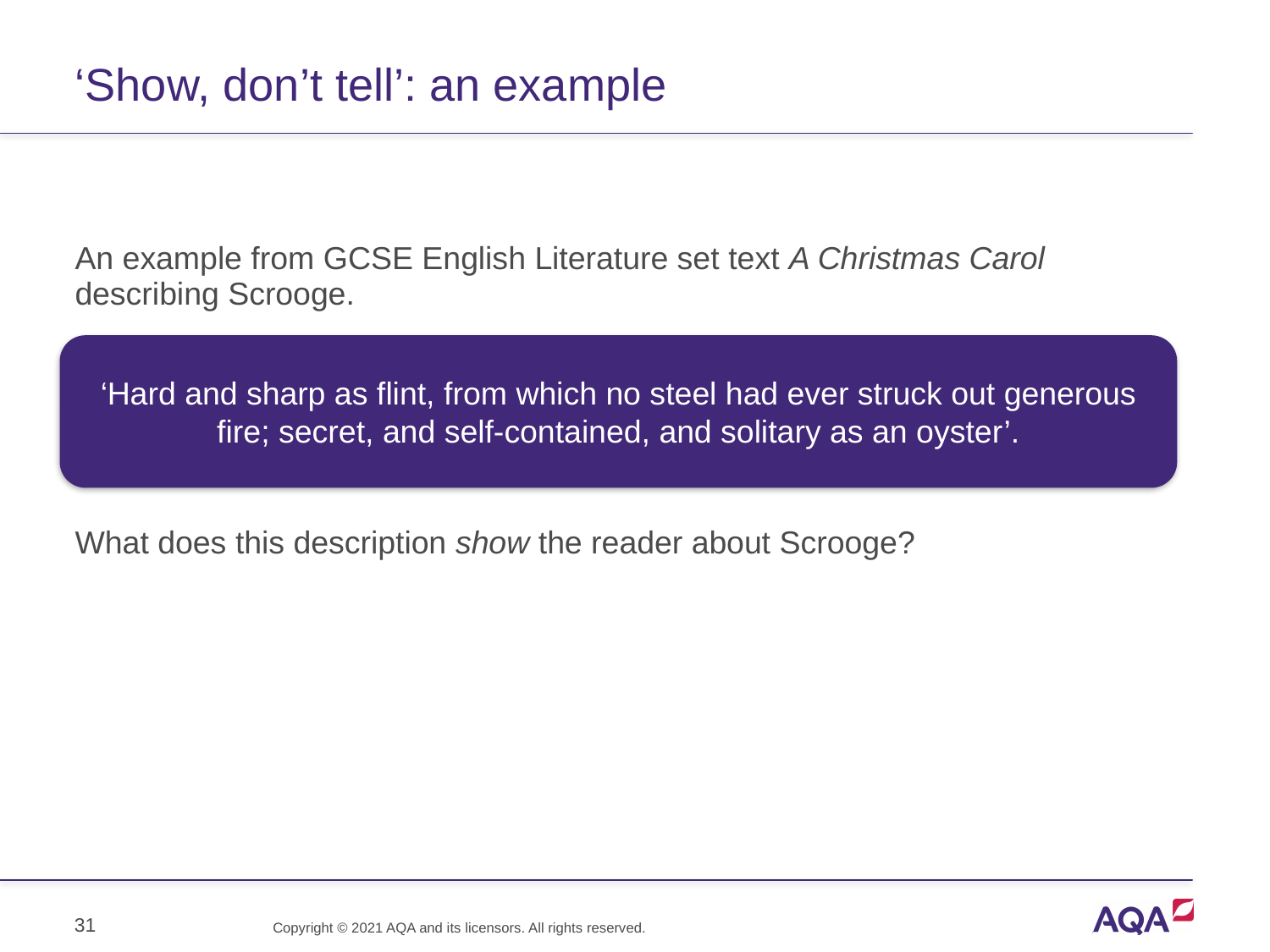

# ‘Show, don’t tell’: an example
An example from GCSE English Literature set text A Christmas Carol describing Scrooge.

What does this description show the reader about Scrooge?

‘Hard and sharp as flint, from which no steel had ever struck out generous fire; secret, and self-contained, and solitary as an oyster’.

31
Copyright © 2021 AQA and its licensors. All rights reserved.